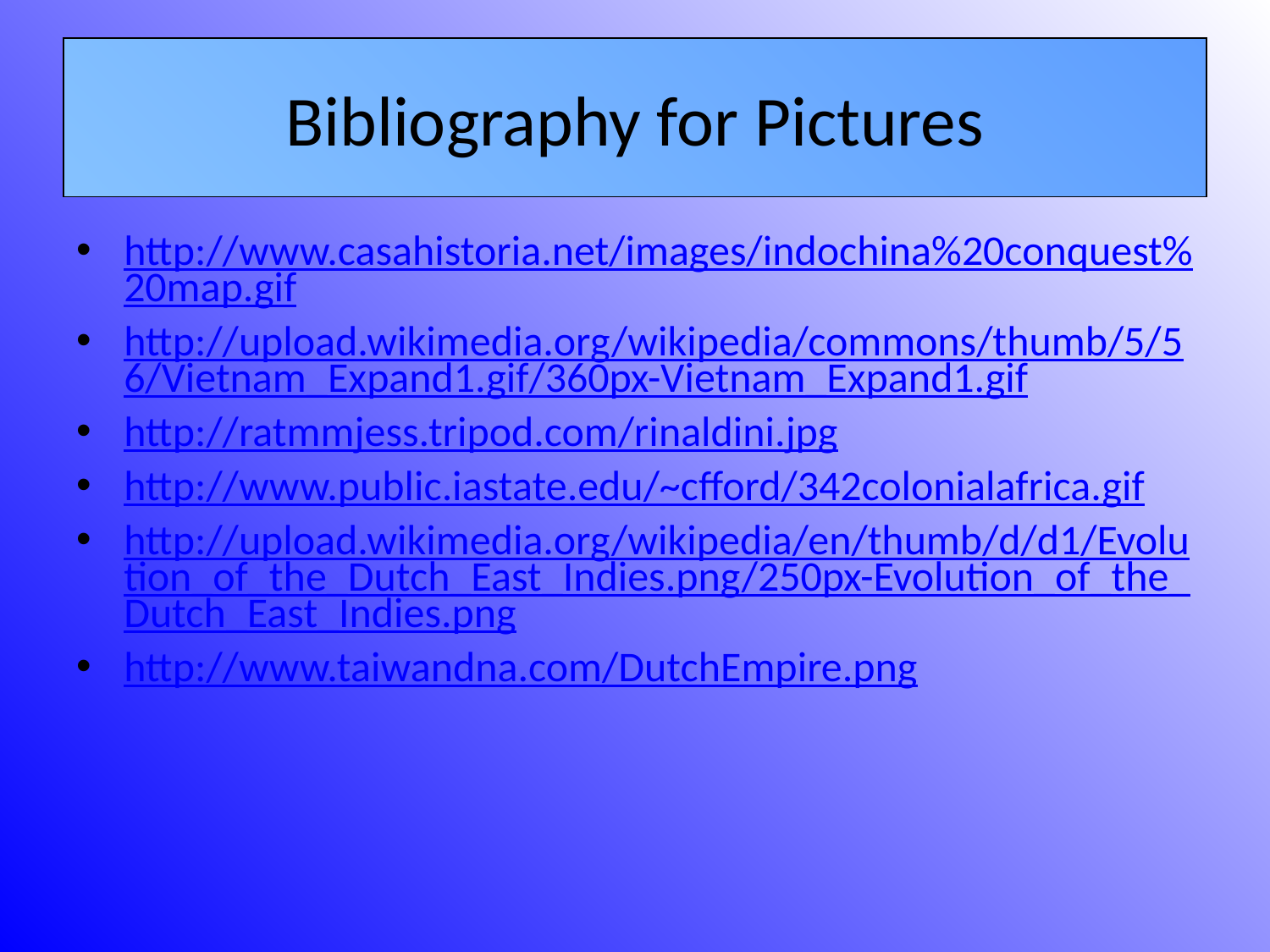

# Bibliography for Pictures
http://www.casahistoria.net/images/indochina%20conquest%20map.gif
http://upload.wikimedia.org/wikipedia/commons/thumb/5/56/Vietnam_Expand1.gif/360px-Vietnam_Expand1.gif
http://ratmmjess.tripod.com/rinaldini.jpg
http://www.public.iastate.edu/~cfford/342colonialafrica.gif
http://upload.wikimedia.org/wikipedia/en/thumb/d/d1/Evolution_of_the_Dutch_East_Indies.png/250px-Evolution_of_the_Dutch_East_Indies.png
http://www.taiwandna.com/DutchEmpire.png